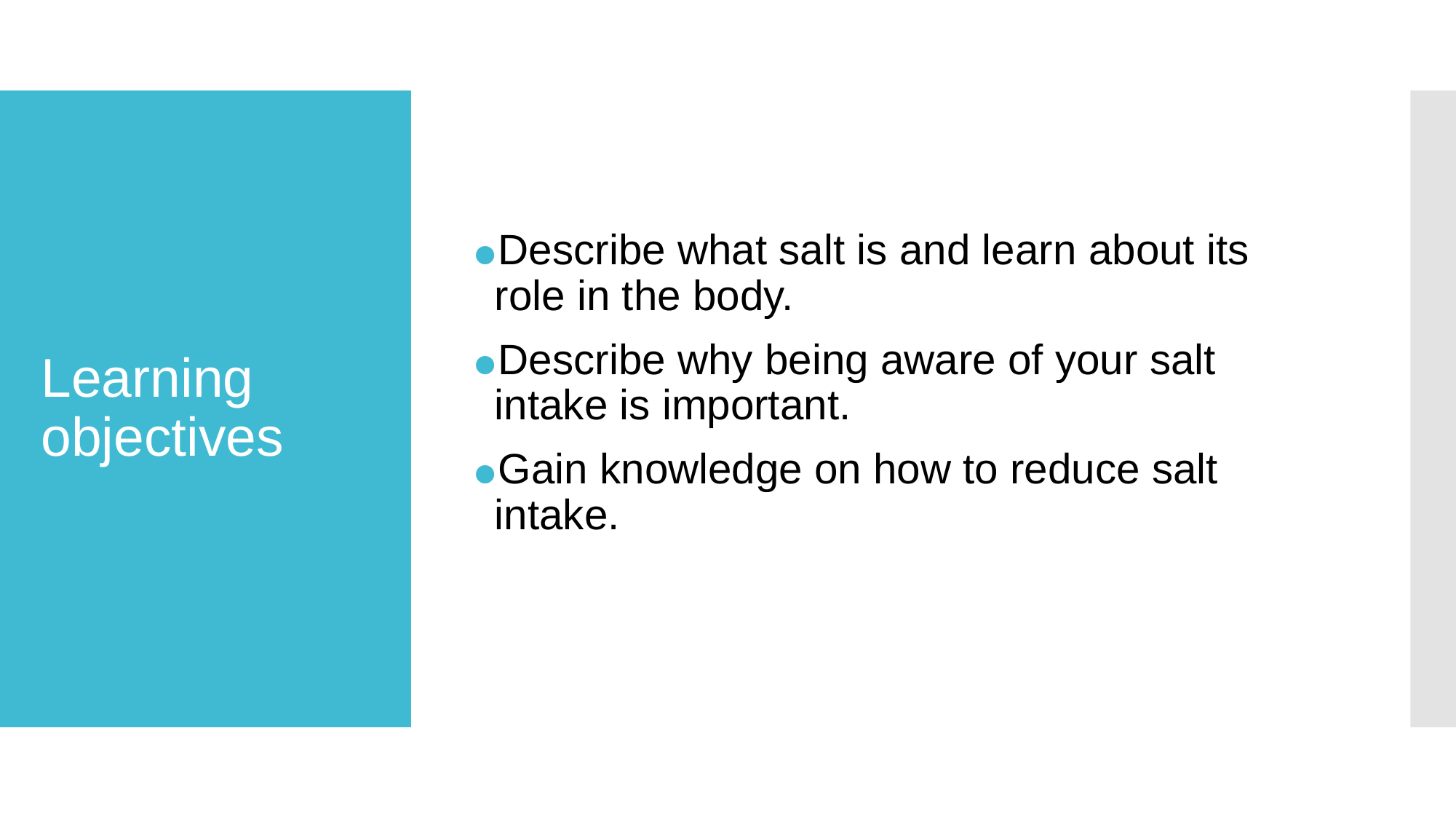

Describe what salt is and learn about its role in the body.
Describe why being aware of your salt intake is important.
Gain knowledge on how to reduce salt intake.

# Learning objectives